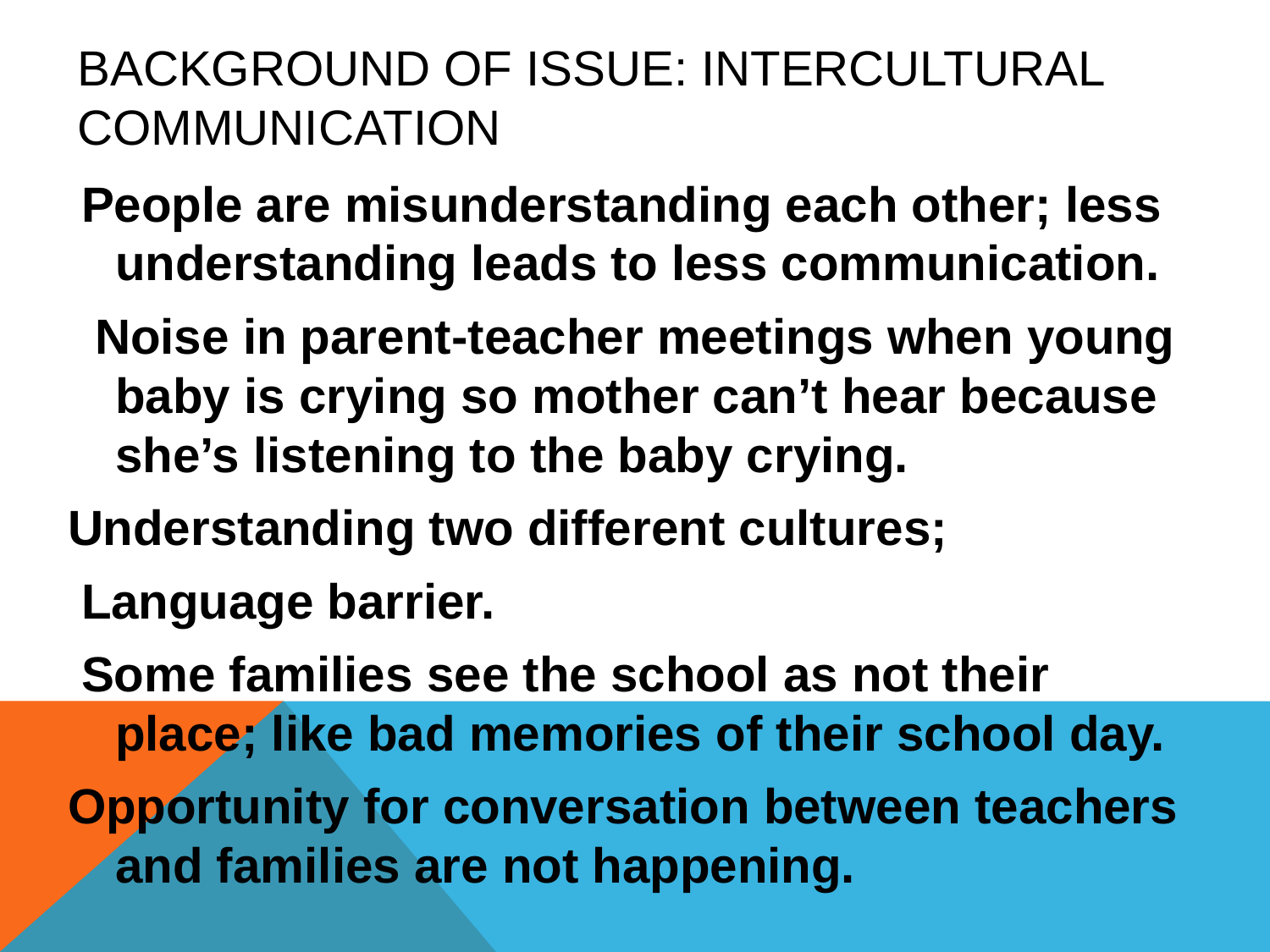

# Background of Issue: intercultural communication
 People are misunderstanding each other; less understanding leads to less communication.
  Noise in parent-teacher meetings when young baby is crying so mother can’t hear because she’s listening to the baby crying.
Understanding two different cultures;
 Language barrier.
 Some families see the school as not their place; like bad memories of their school day.
Opportunity for conversation between teachers and families are not happening.